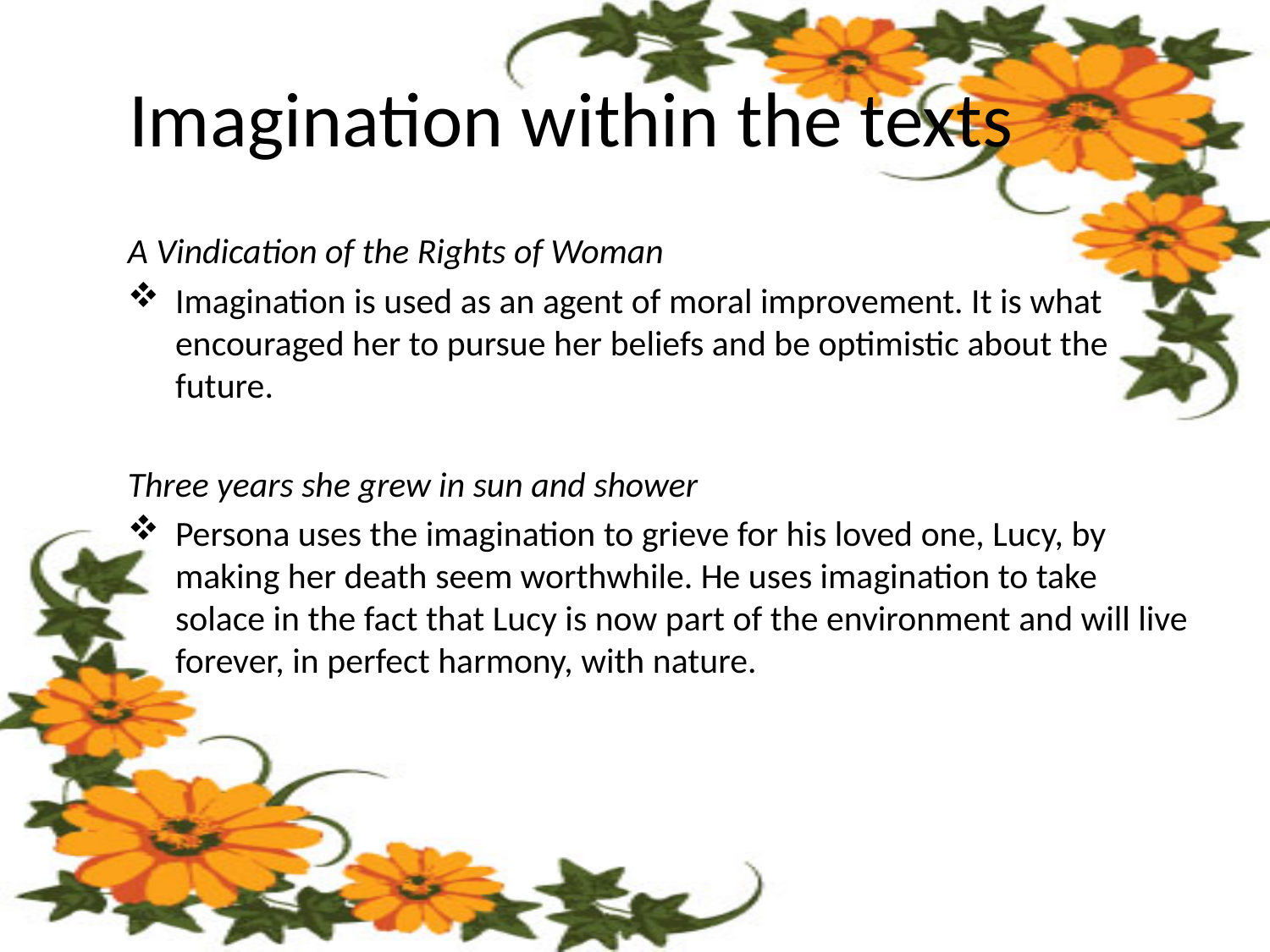

# Imagination within the texts
A Vindication of the Rights of Woman
Imagination is used as an agent of moral improvement. It is what encouraged her to pursue her beliefs and be optimistic about the future.

Three years she grew in sun and shower
Persona uses the imagination to grieve for his loved one, Lucy, by making her death seem worthwhile. He uses imagination to take solace in the fact that Lucy is now part of the environment and will live forever, in perfect harmony, with nature.